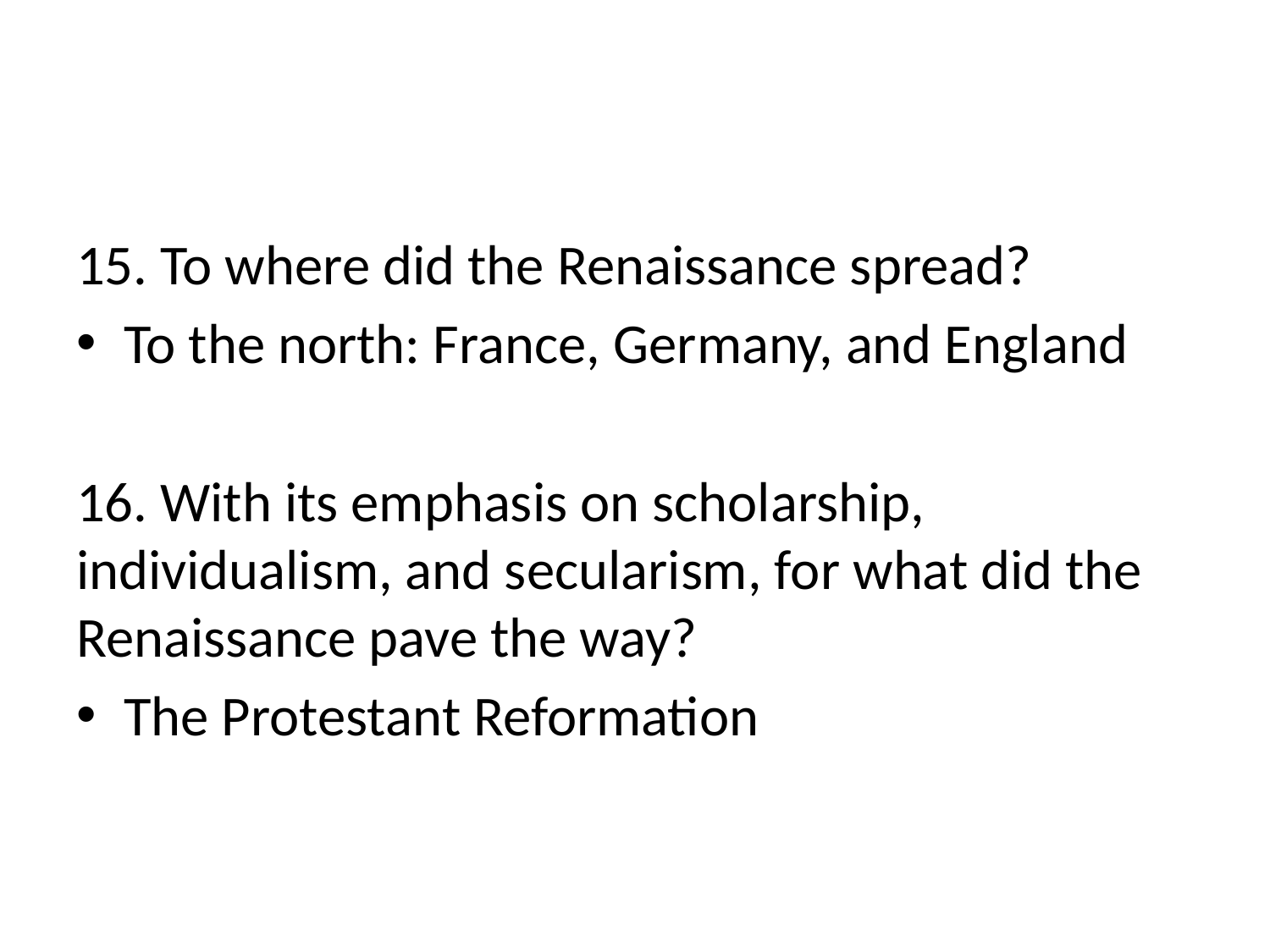

#
15. To where did the Renaissance spread?
To the north: France, Germany, and England

16. With its emphasis on scholarship, individualism, and secularism, for what did the Renaissance pave the way?
The Protestant Reformation